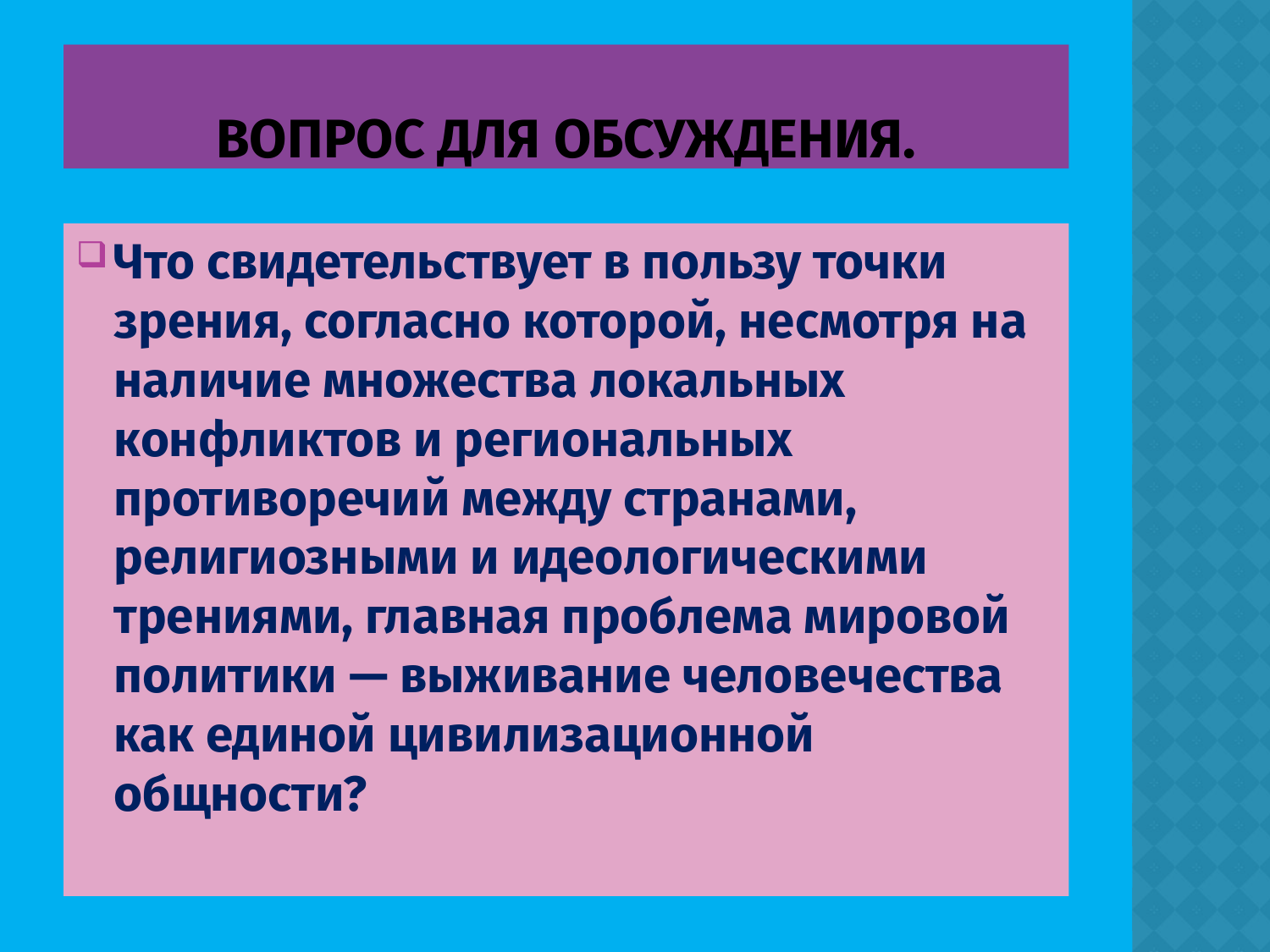

# Вопрос для обсуждения.
Что свидетельствует в пользу точки зрения, согласно которой, не­смотря на наличие множества локальных конфликтов и региональ­ных противоречий между странами, религиозными и идеологичес­кими трениями, главная проблема мировой политики — выжива­ние человечества как единой цивилизационной общности?